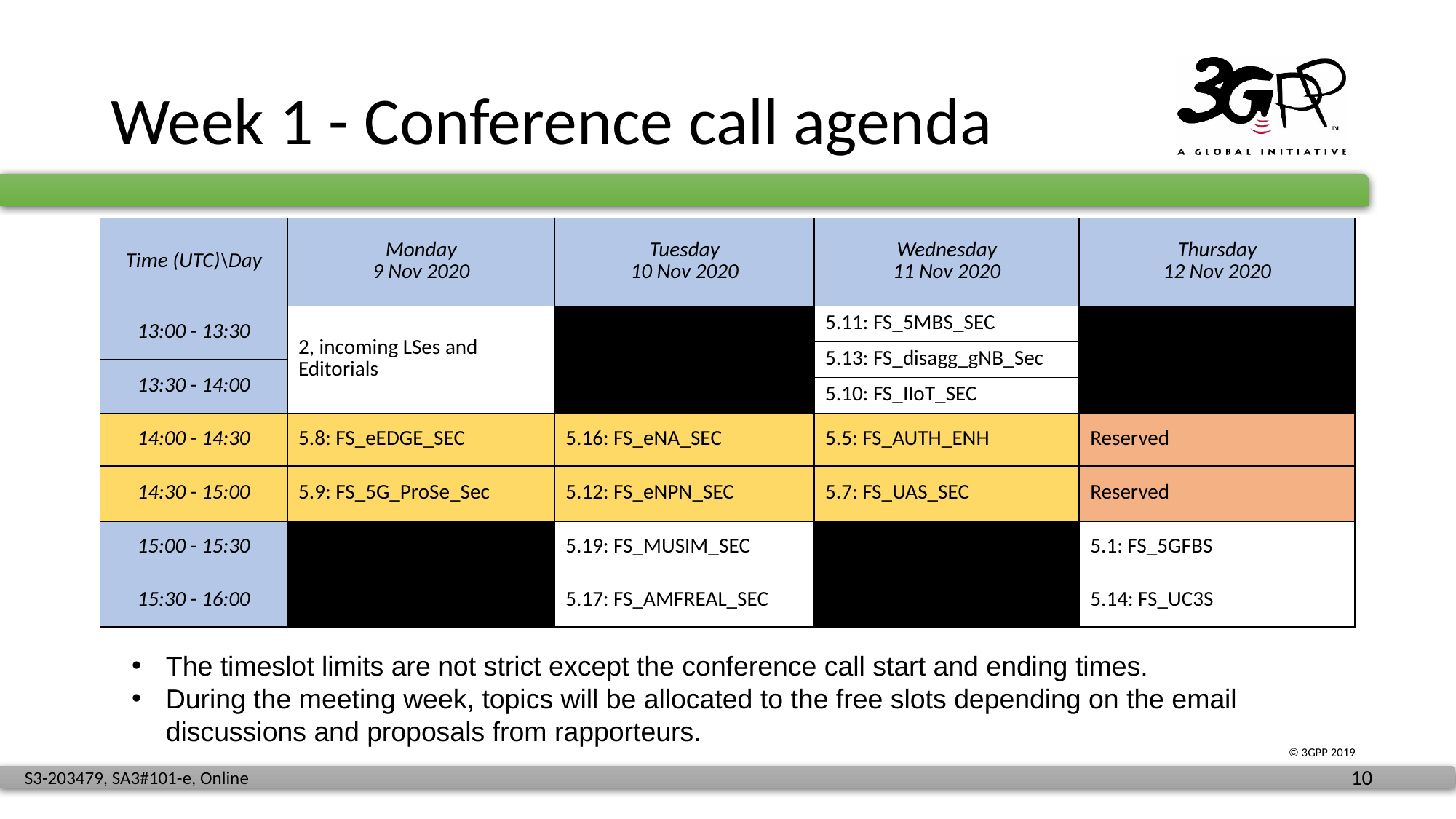

# Week 1 - Conference call agenda
| Time (UTC)\Day | Monday 9 Nov 2020 | Tuesday 10 Nov 2020 | Wednesday 11 Nov 2020 | Thursday 12 Nov 2020 |
| --- | --- | --- | --- | --- |
| 13:00 - 13:30 | 2, incoming LSes and Editorials |  | 5.11: FS\_5MBS\_SEC |  |
|  |  |  | 5.13: FS\_disagg\_gNB\_Sec |  |
| 13:30 - 14:00 |  |  |  |  |
|  |  |  | 5.10: FS\_IIoT\_SEC |  |
| 14:00 - 14:30 | 5.8: FS\_eEDGE\_SEC | 5.16: FS\_eNA\_SEC | 5.5: FS\_AUTH\_ENH | Reserved |
| 14:30 - 15:00 | 5.9: FS\_5G\_ProSe\_Sec | 5.12: FS\_eNPN\_SEC | 5.7: FS\_UAS\_SEC | Reserved |
| 15:00 - 15:30 |  | 5.19: FS\_MUSIM\_SEC |  | 5.1: FS\_5GFBS |
| 15:30 - 16:00 |  | 5.17: FS\_AMFREAL\_SEC |  | 5.14: FS\_UC3S |
TBD
The timeslot limits are not strict except the conference call start and ending times.
During the meeting week, topics will be allocated to the free slots depending on the email discussions and proposals from rapporteurs.